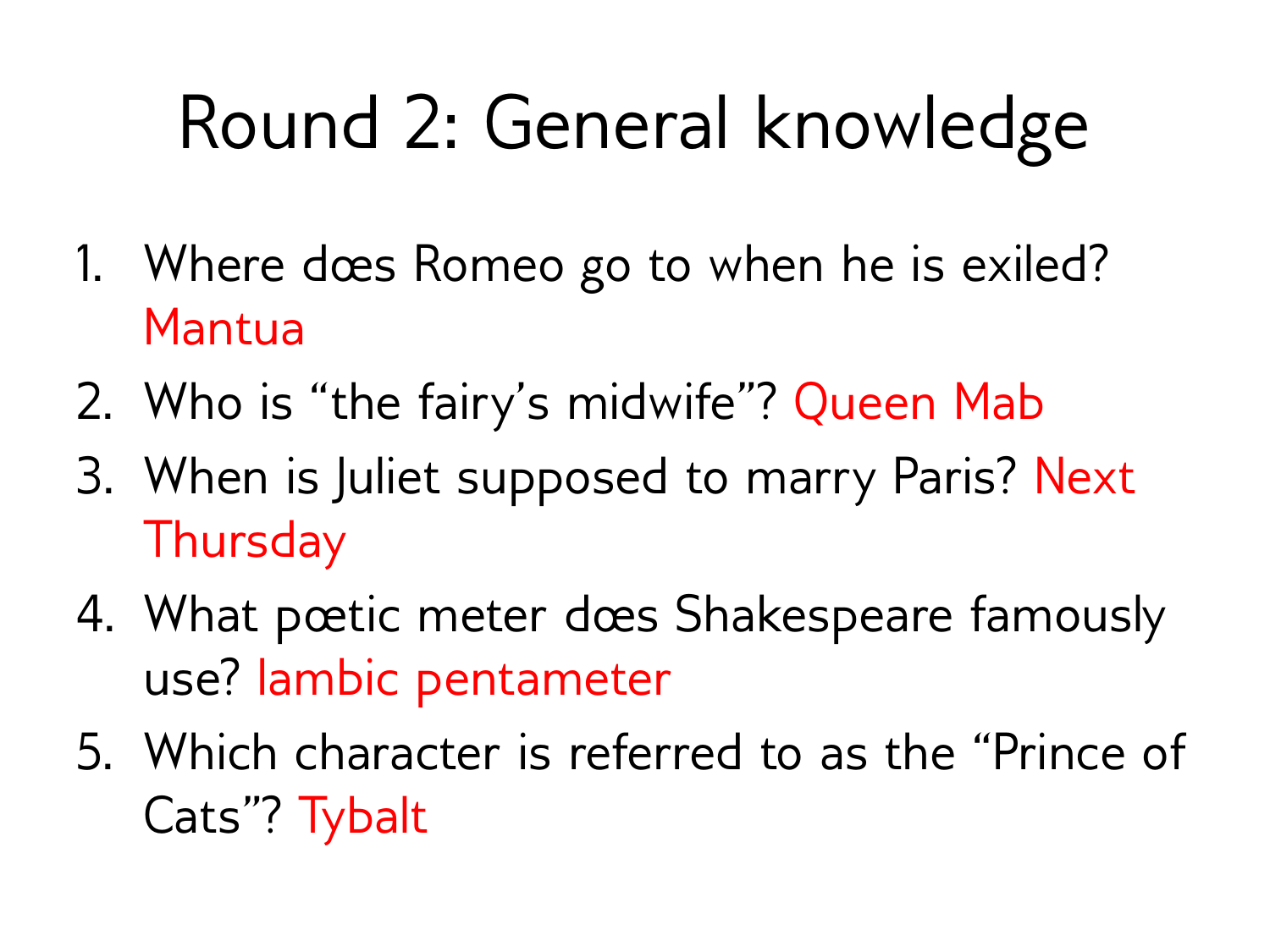

# Round 2: General knowledge
Where does Romeo go to when he is exiled? Mantua
Who is “the fairy’s midwife”? Queen Mab
When is Juliet supposed to marry Paris? Next Thursday
What poetic meter does Shakespeare famously use? Iambic pentameter
Which character is referred to as the “Prince of Cats”? Tybalt